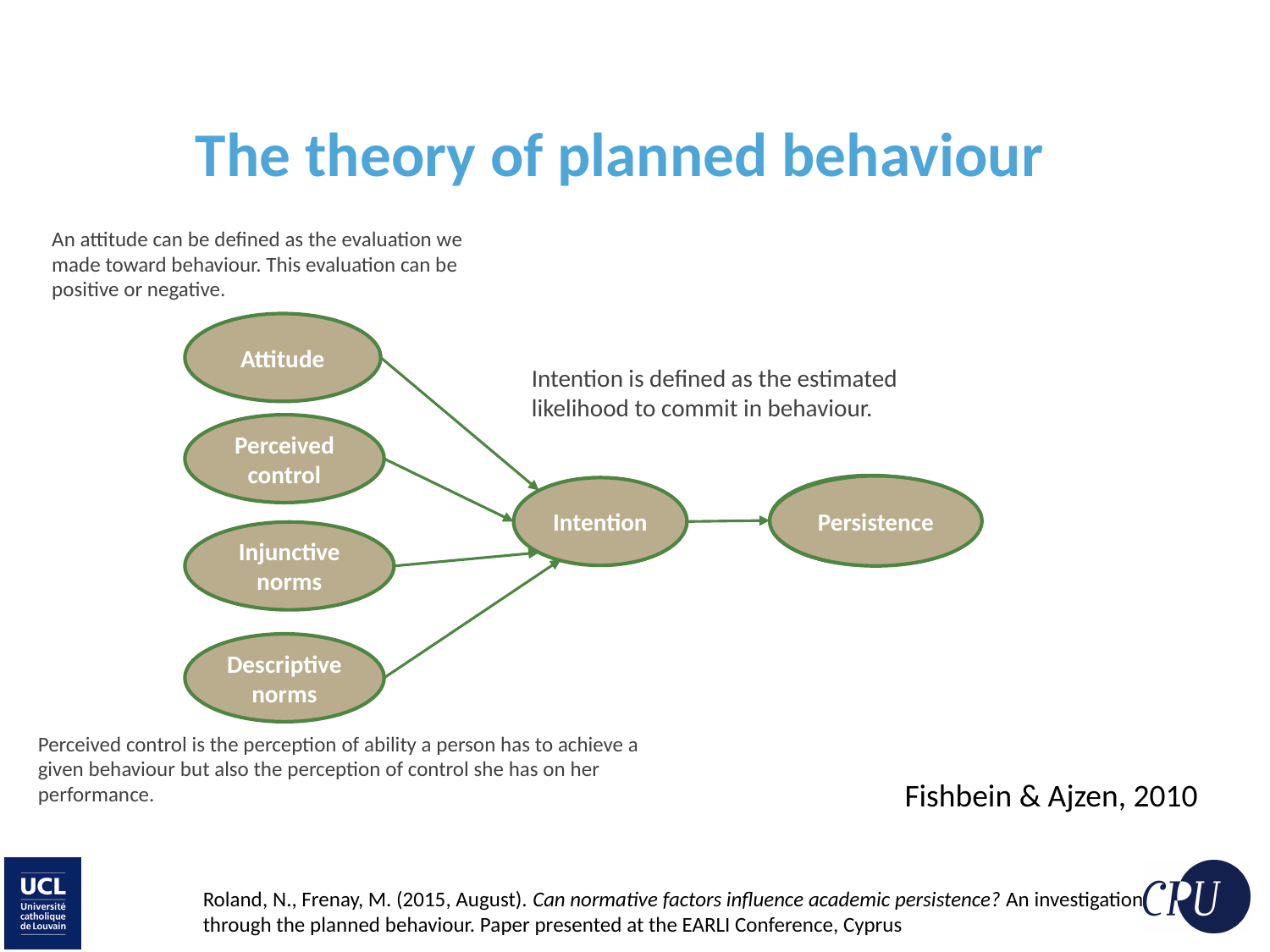

# The theory of planned behaviour
An attitude can be defined as the evaluation we made toward behaviour. This evaluation can be positive or negative.
Attitude
Intention is defined as the estimated likelihood to commit in behaviour.
Perceived control
Behaviour
Persistence
Intention
Injunctive norms
Descriptive norms
Perceived control is the perception of ability a person has to achieve a given behaviour but also the perception of control she has on her performance.
Fishbein & Ajzen, 2010
Roland, N., Frenay, M. (2015, August). Can normative factors influence academic persistence? An investigation through the planned behaviour. Paper presented at the EARLI Conference, Cyprus